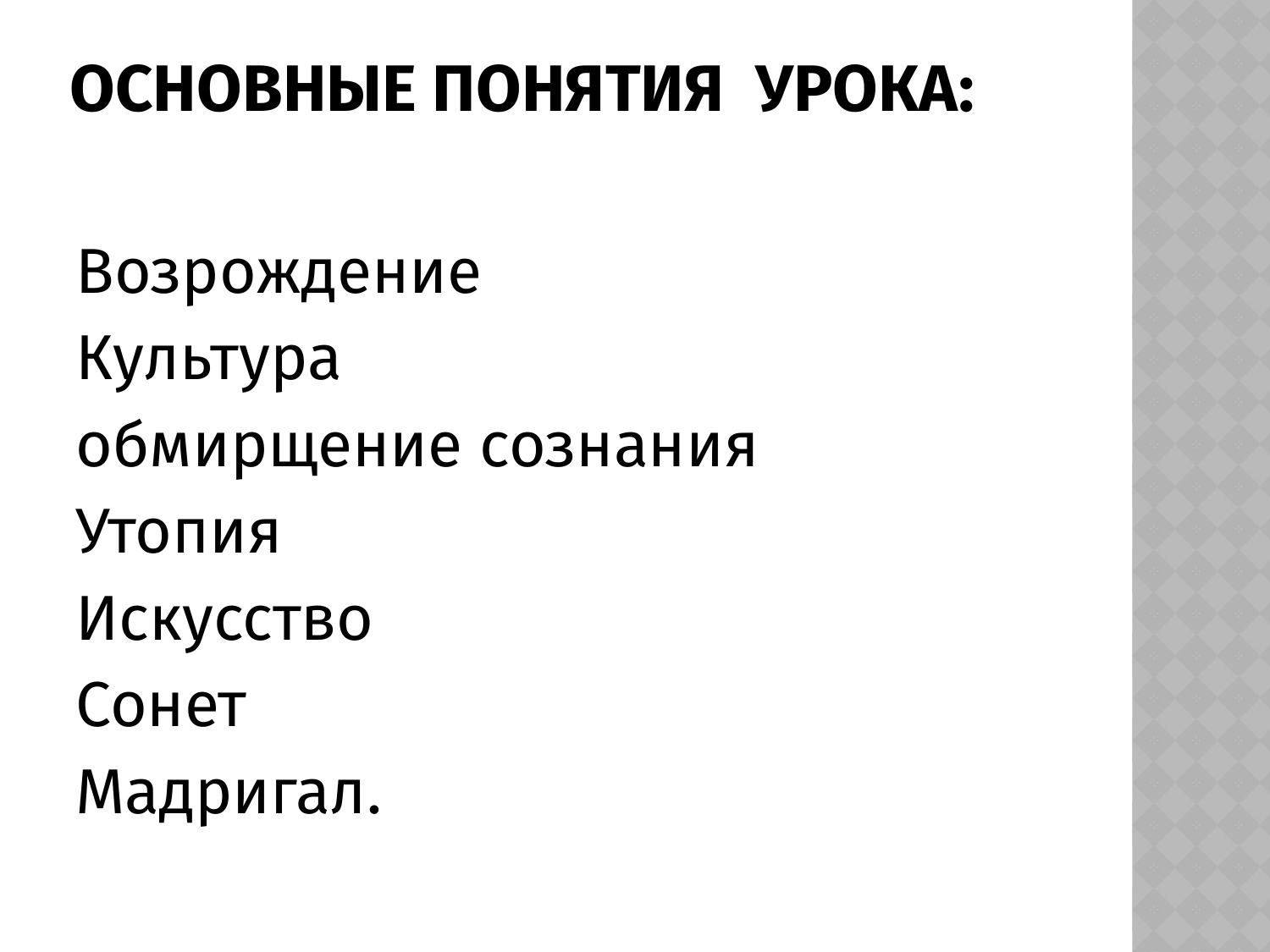

# Основные понятия  урока:
Возрождение
Культура
обмирщение сознания
Утопия
Искусство
Сонет
Мадригал.